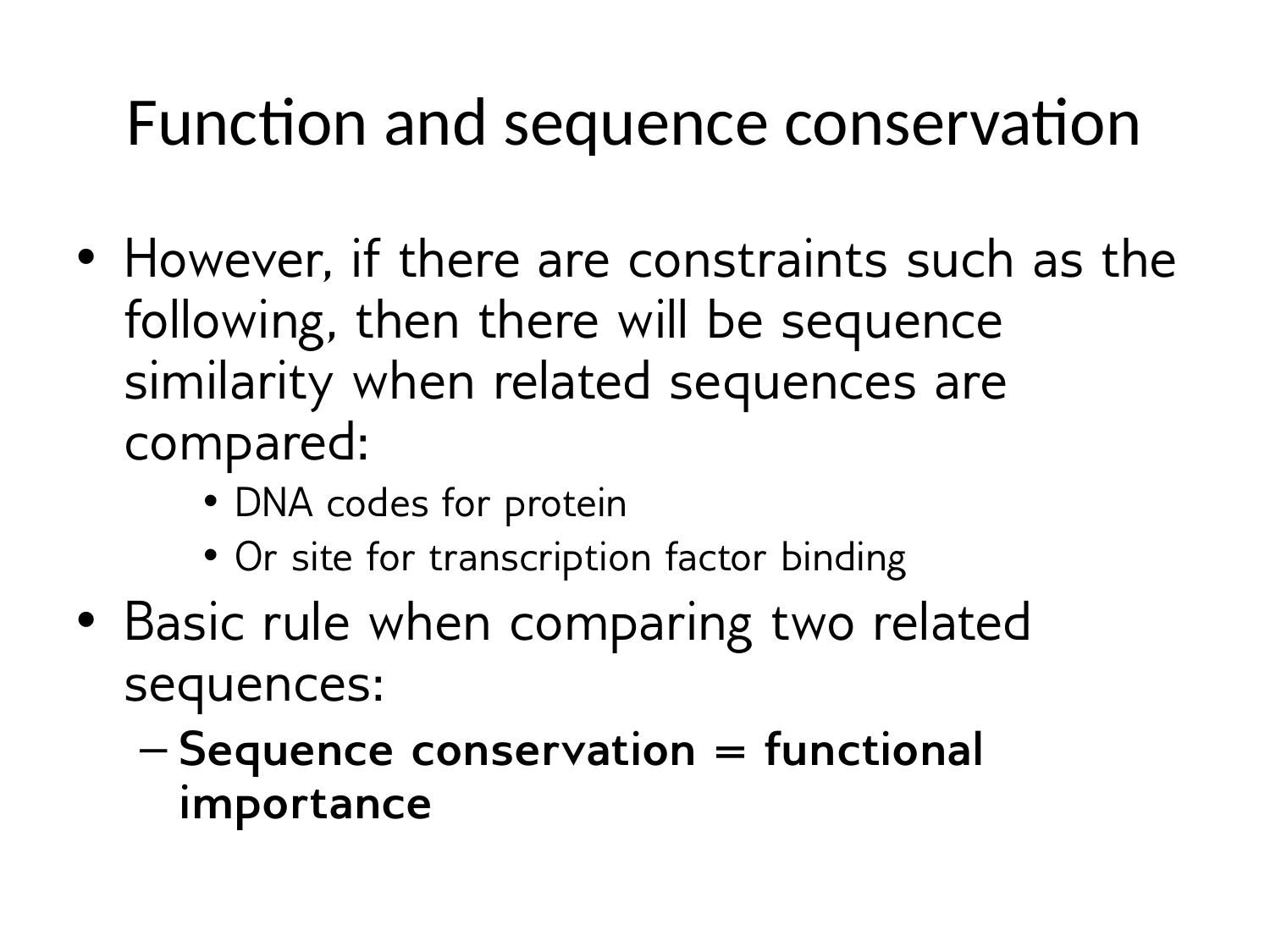

# Function and sequence conservation
However, if there are constraints such as the following, then there will be sequence similarity when related sequences are compared:
DNA codes for protein
Or site for transcription factor binding
Basic rule when comparing two related sequences:
Sequence conservation = functional importance